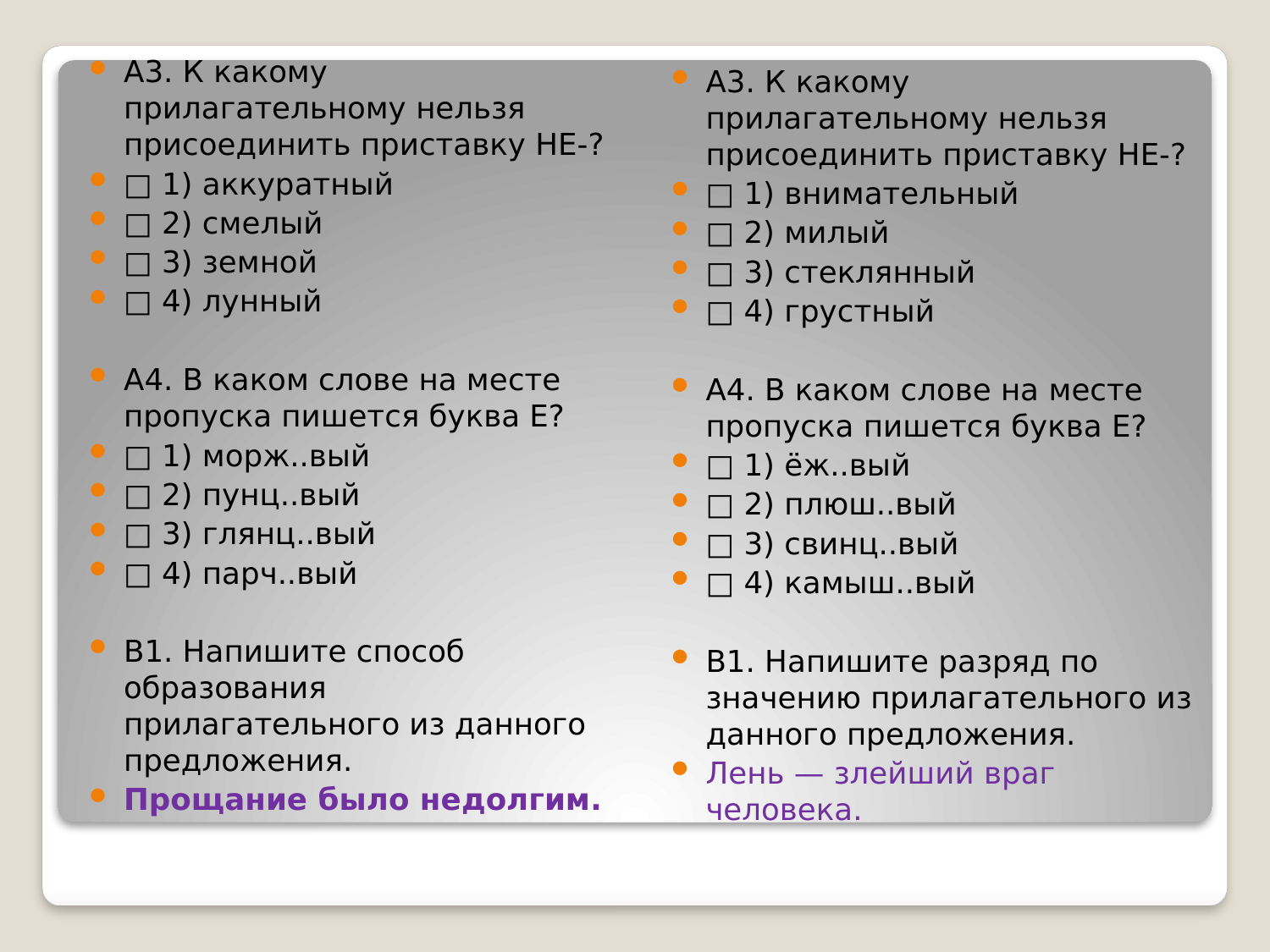

А3. К какому прилагательному нельзя присоединить приставку НЕ-?
□ 1) аккуратный
□ 2) смелый
□ 3) земной
□ 4) лунный

А4. В каком слове на месте пропуска пишется буква Е?
□ 1) морж..вый
□ 2) пунц..вый
□ 3) глянц..вый
□ 4) парч..вый

В1. Напишите способ образования прилагательного из данного предложения.
Прощание было недолгим.

А3. К какому прилагательному нельзя присоединить приставку НЕ-?
□ 1) внимательный
□ 2) милый
□ 3) стеклянный
□ 4) грустный

А4. В каком слове на месте пропуска пишется буква Е?
□ 1) ёж..вый
□ 2) плюш..вый
□ 3) свинц..вый
□ 4) камыш..вый

В1. Напишите разряд по значению прилагательного из данного предложения.
Лень — злейший враг человека.